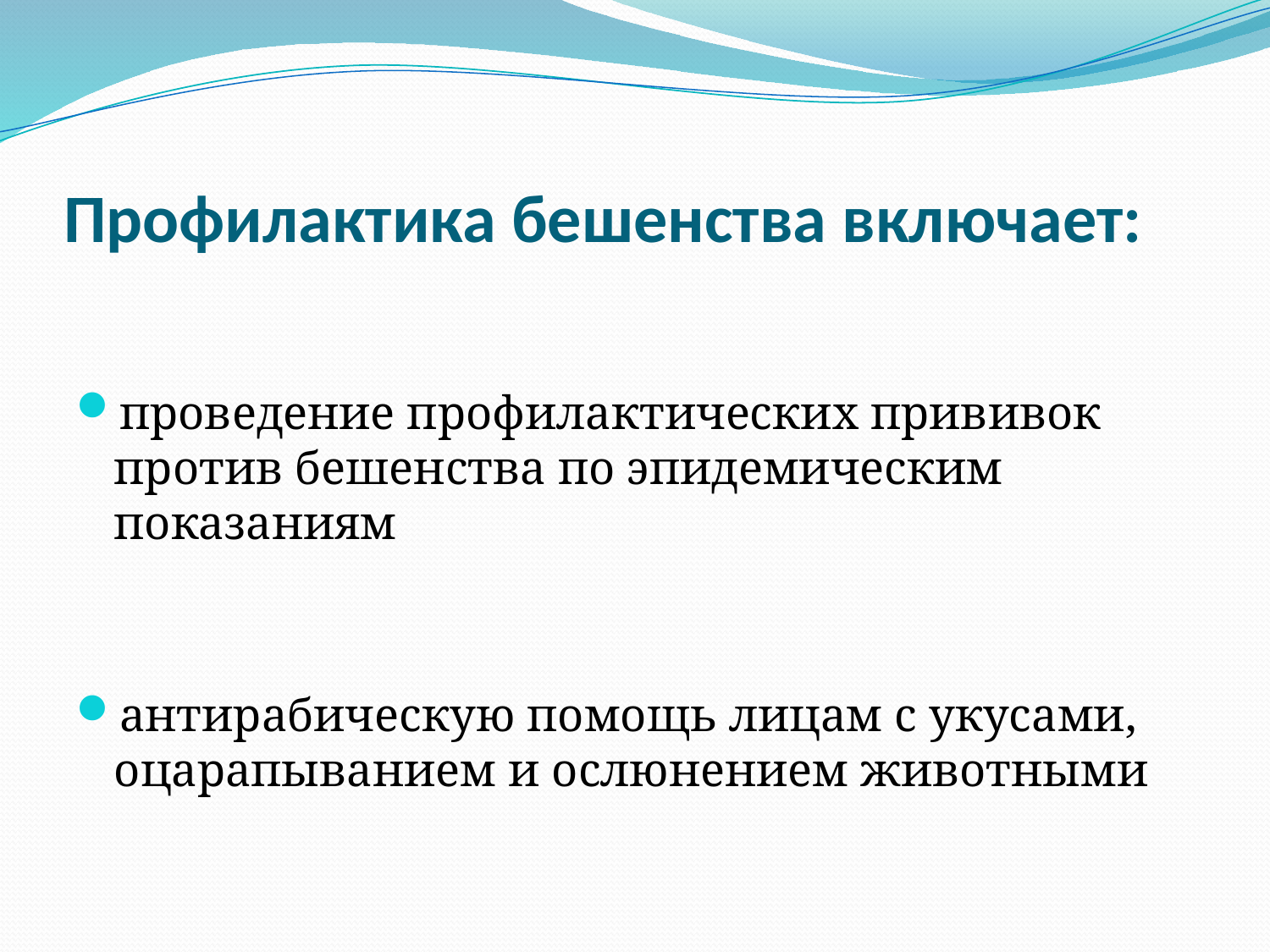

# Профилактика бешенства включает:
проведение профилактических прививок против бешенства по эпидемическим показаниям

антирабическую помощь лицам с укусами, оцарапыванием и ослюнением животными